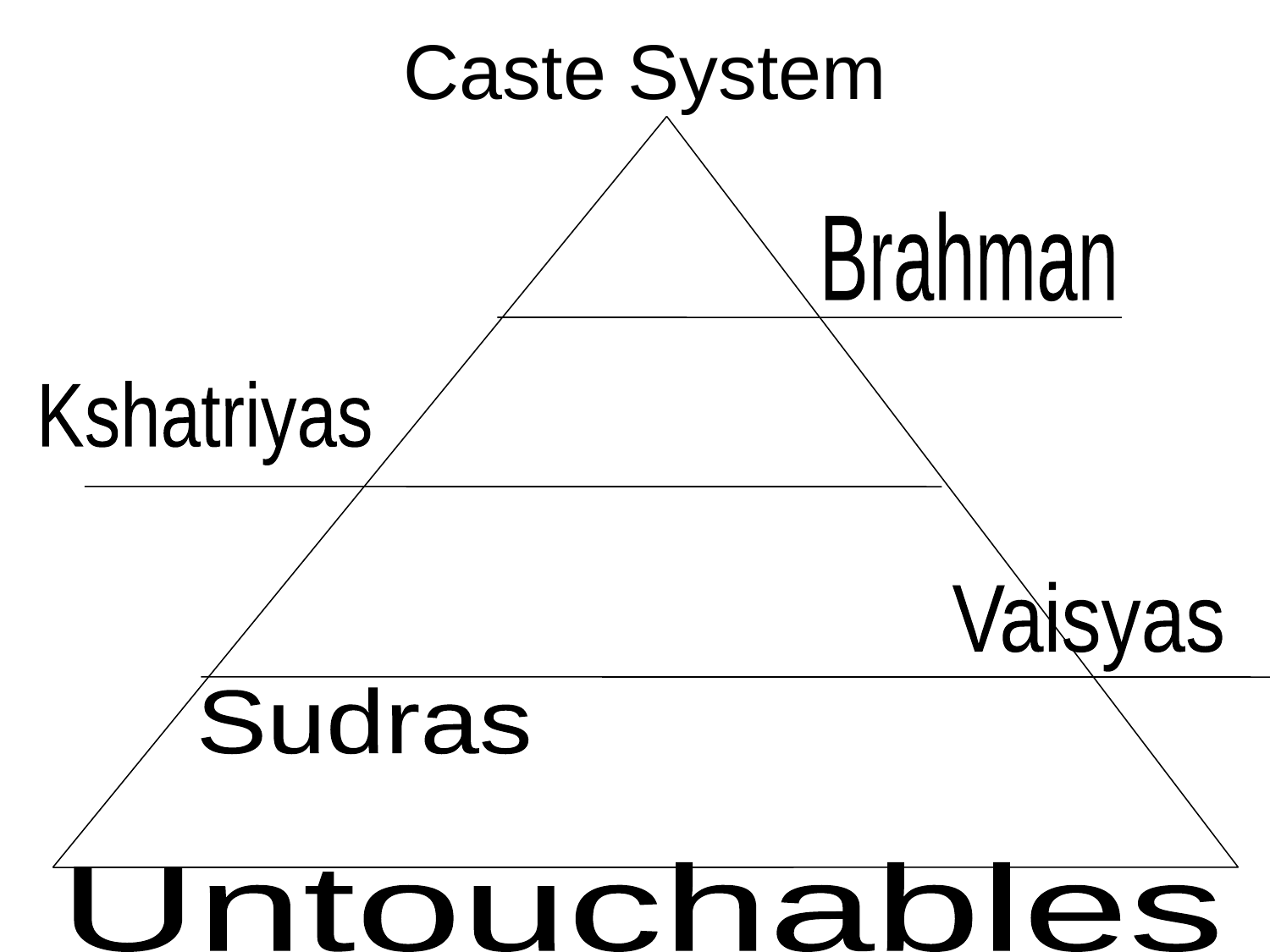

# Caste System

Brahman

Kshatriyas

Vaisyas

Sudras
Untouchables